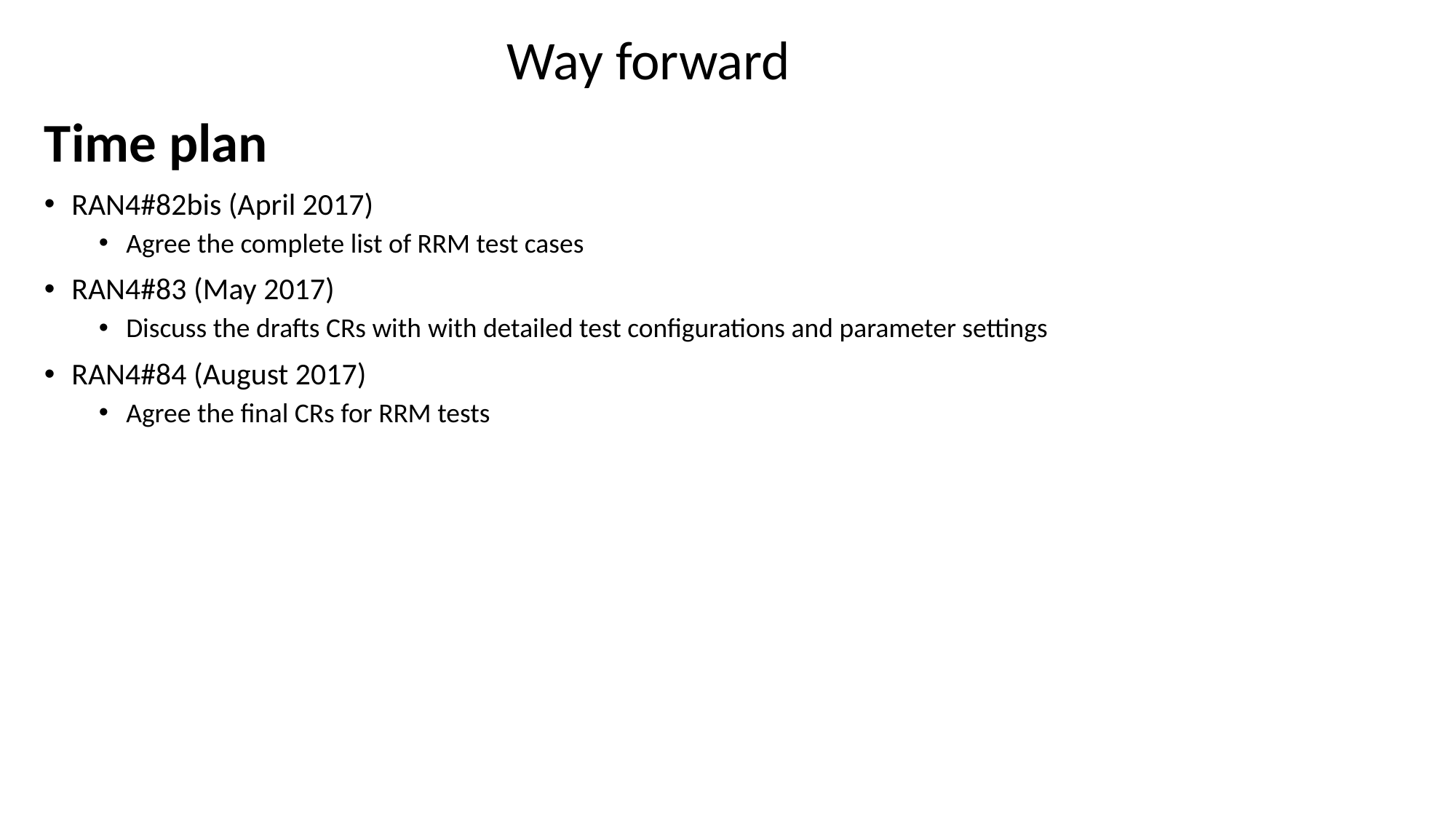

# Way forward
Time plan
RAN4#82bis (April 2017)
Agree the complete list of RRM test cases
RAN4#83 (May 2017)
Discuss the drafts CRs with with detailed test configurations and parameter settings
RAN4#84 (August 2017)
Agree the final CRs for RRM tests